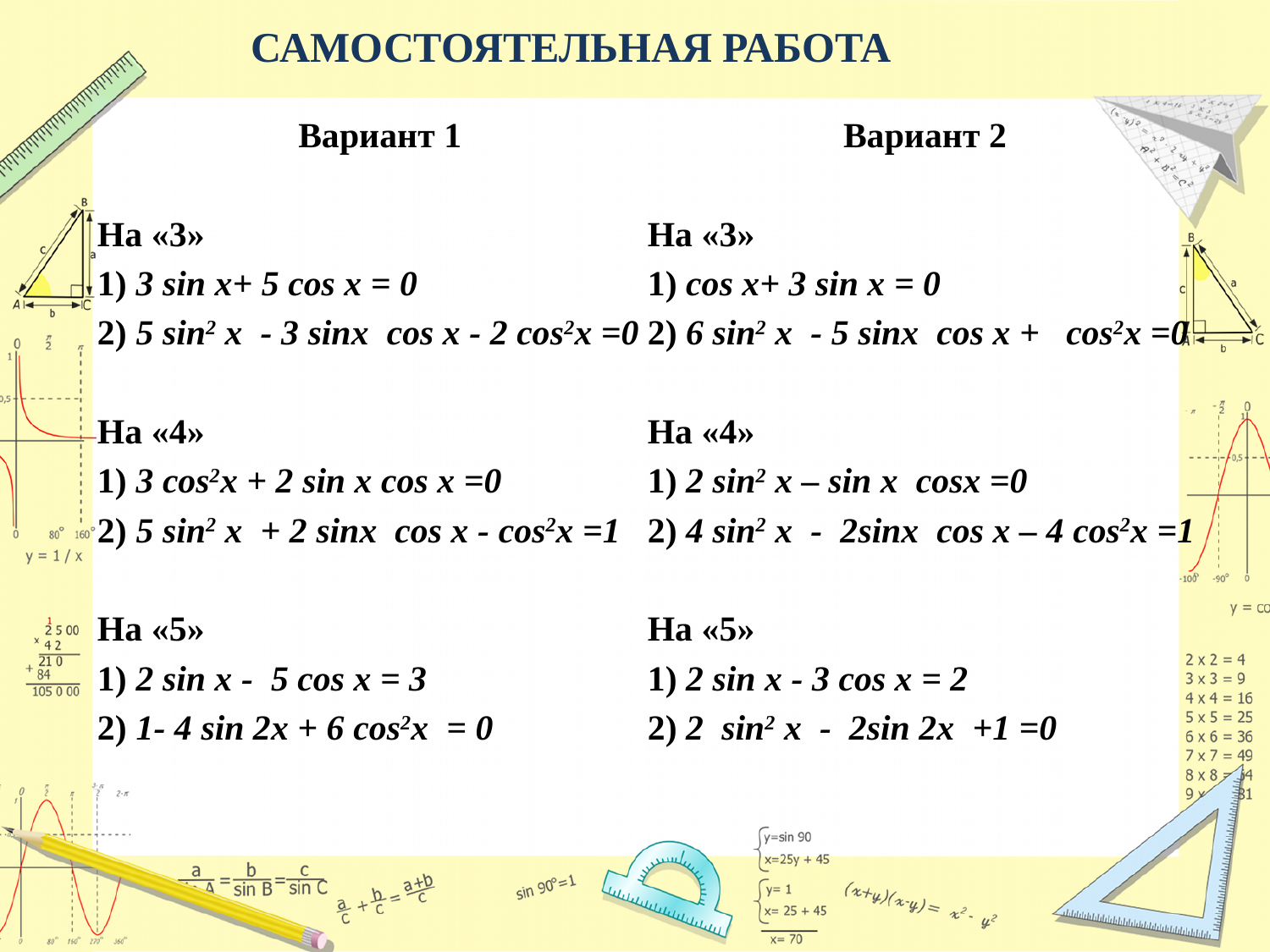

САМОСТОЯТЕЛЬНАЯ РАБОТА
Вариант 1

На «3»
1) 3 sin x+ 5 cos x = 0
2) 5 sin2 х  - 3 sinх  cos х - 2 cos2х =0

На «4»
1) 3 cos2х + 2 sin х cos х =0
2) 5 sin2 х  + 2 sinх  cos х - cos2х =1

На «5»
1) 2 sin x -  5 cos x = 3
2) 1- 4 sin 2x + 6 cos2х  = 0
Вариант 2

На «3»
1) cos x+ 3 sin x = 0
2) 6 sin2 х  - 5 sinх  cos х +   cos2х =0

На «4»
1) 2 sin2 x – sin x  cosx =0
2) 4 sin2 х  -  2sinх  cos х – 4 cos2х =1

На «5»
1) 2 sin x - 3 cos x = 2
2) 2  sin2 х  -  2sin 2х  +1 =0